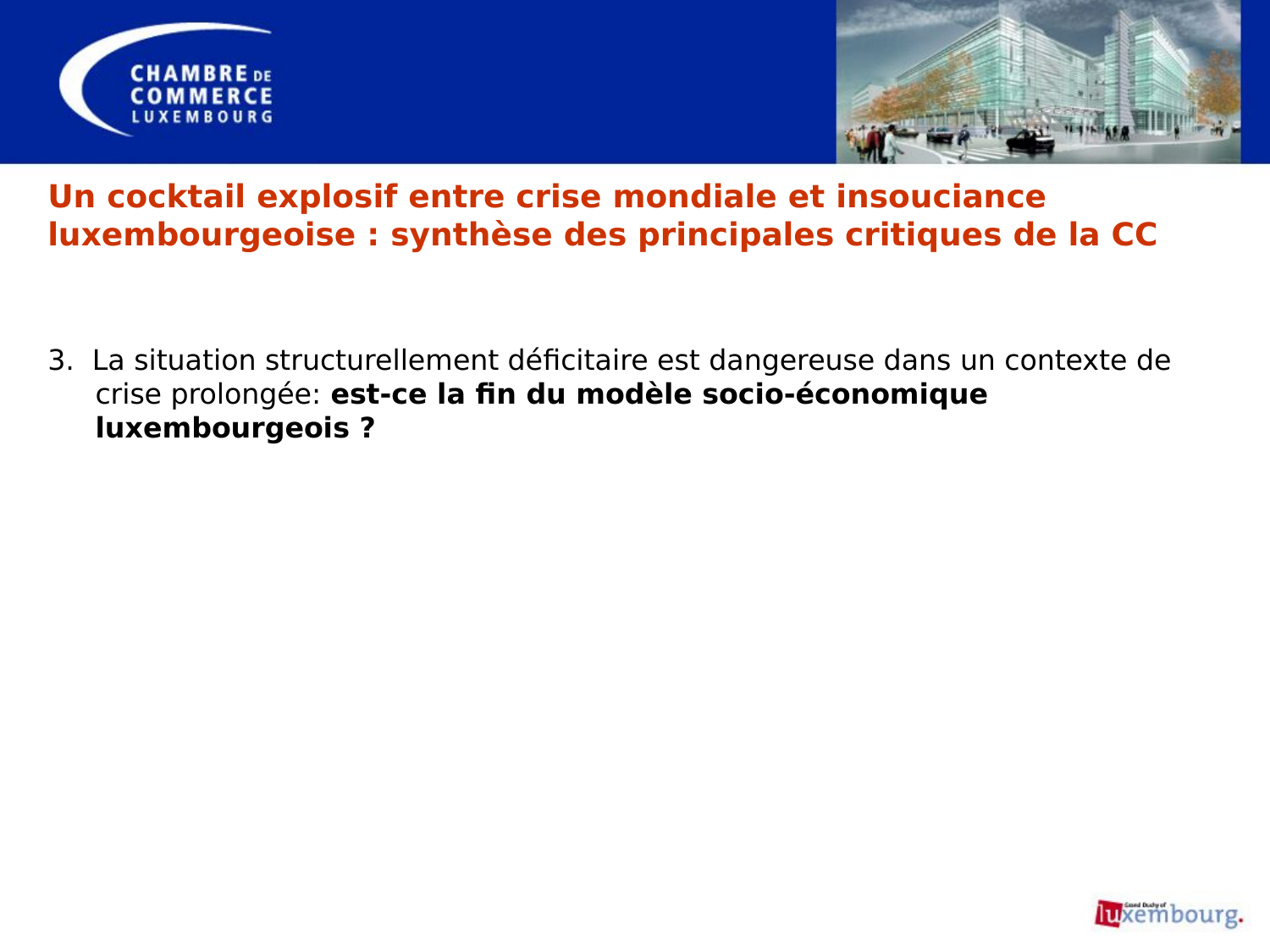

# Un cocktail explosif entre crise mondiale et insouciance luxembourgeoise : synthèse des principales critiques de la CC

3.  La situation structurellement déficitaire est dangereuse dans un contexte de crise prolongée: est-ce la fin du modèle socio-économique luxembourgeois ?